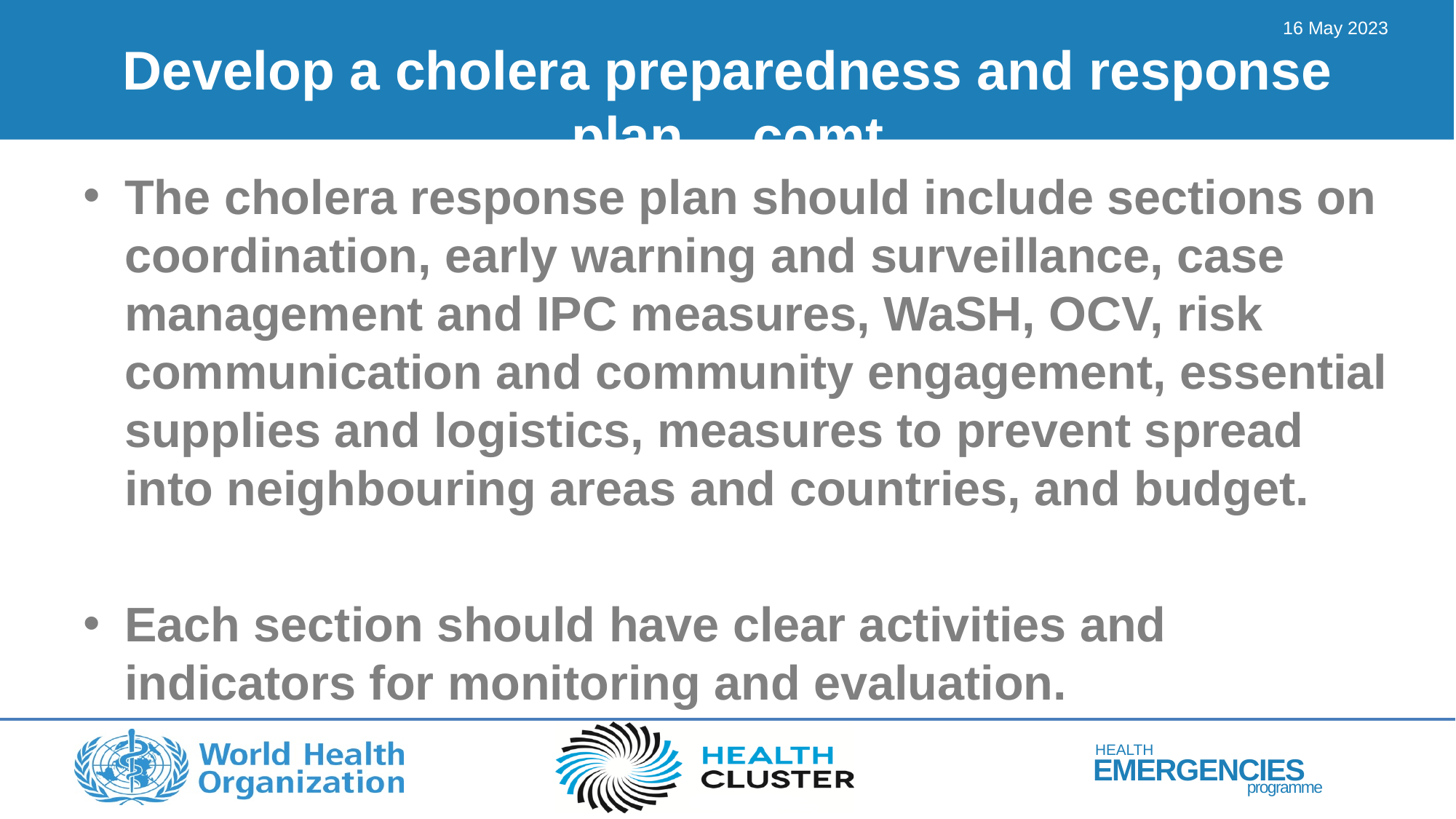

16 May 2023
# Develop a cholera preparedness and response plan… comt
The cholera response plan should include sections on coordination, early warning and surveillance, case management and IPC measures, WaSH, OCV, risk communication and community engagement, essential supplies and logistics, measures to prevent spread into neighbouring areas and countries, and budget.

Each section should have clear activities and indicators for monitoring and evaluation.